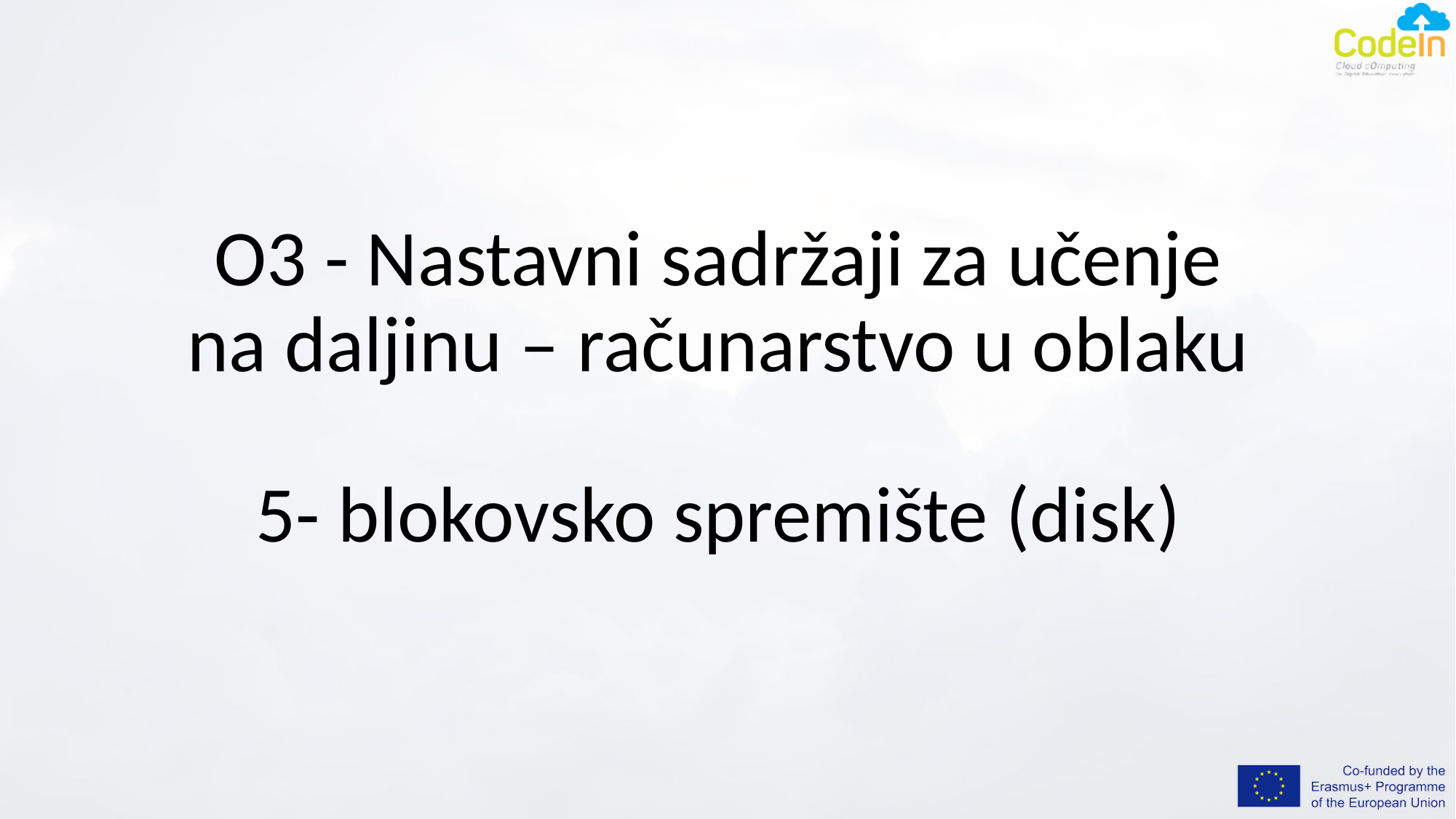

# O3 - Nastavni sadržaji za učenje na daljinu – računarstvo u oblaku 5- blokovsko spremište (disk)